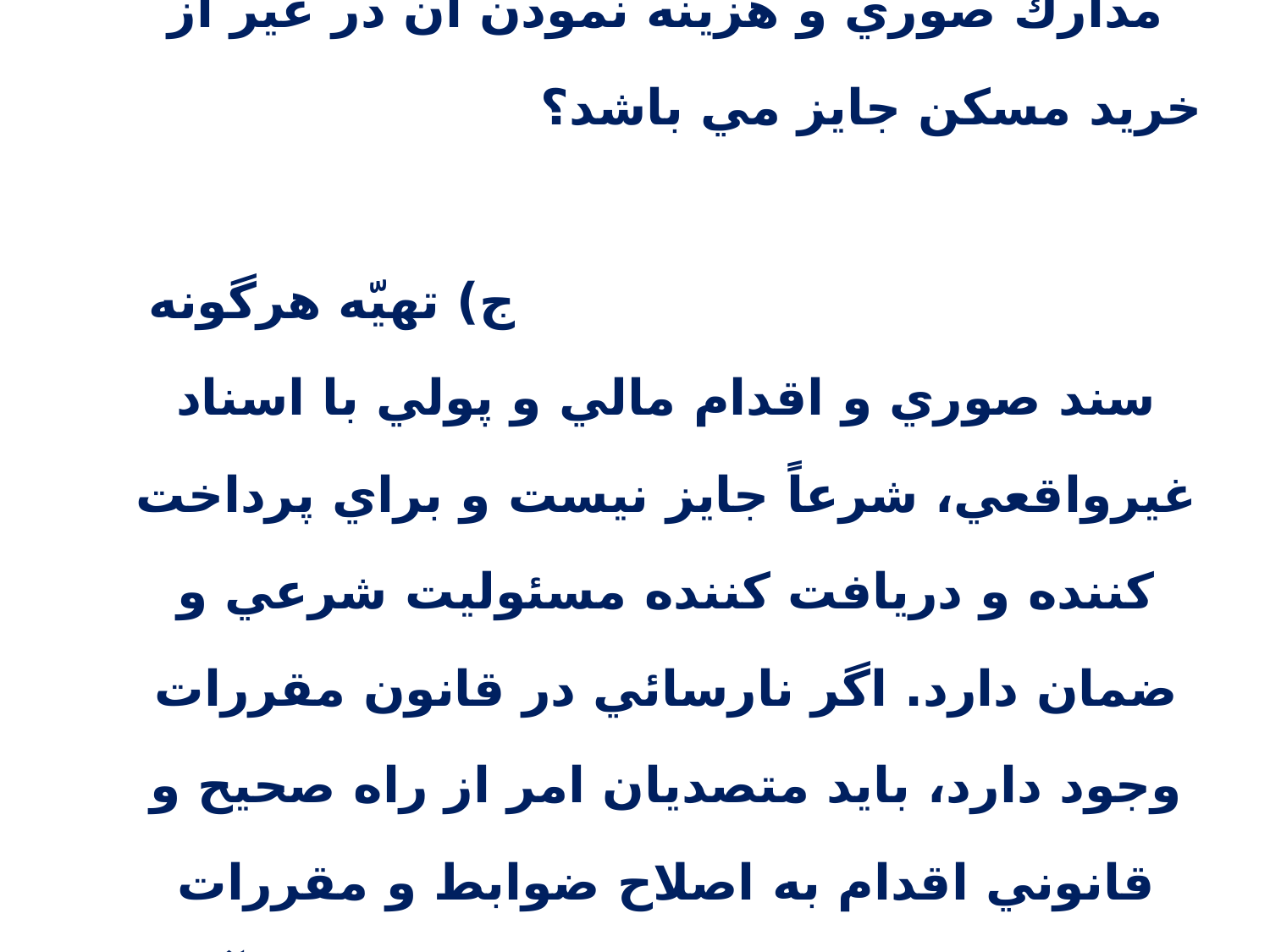

س3)دريافت وام مسكن با ارائه اسناد و مدارك صوري و هزينه نمودن آن در غير از خريد مسكن جايز مي باشد؟                                                                                                                               ج) تهيّه هرگونه سند صوري و اقدام مالي و پولي با اسناد غيرواقعي، شرعاً جايز نيست و براي پرداخت كننده و دريافت كننده مسئوليت شرعي و ضمان دارد. اگر نارسائي در قانون مقررات وجود دارد، بايد متصديان امر از راه صحيح و قانوني اقدام به اصلاح ضوابط و مقررات نموده و مشكل كاركنان را حل نمايند تا آنان را به تخلف شرعي و قانوني نكشانند.